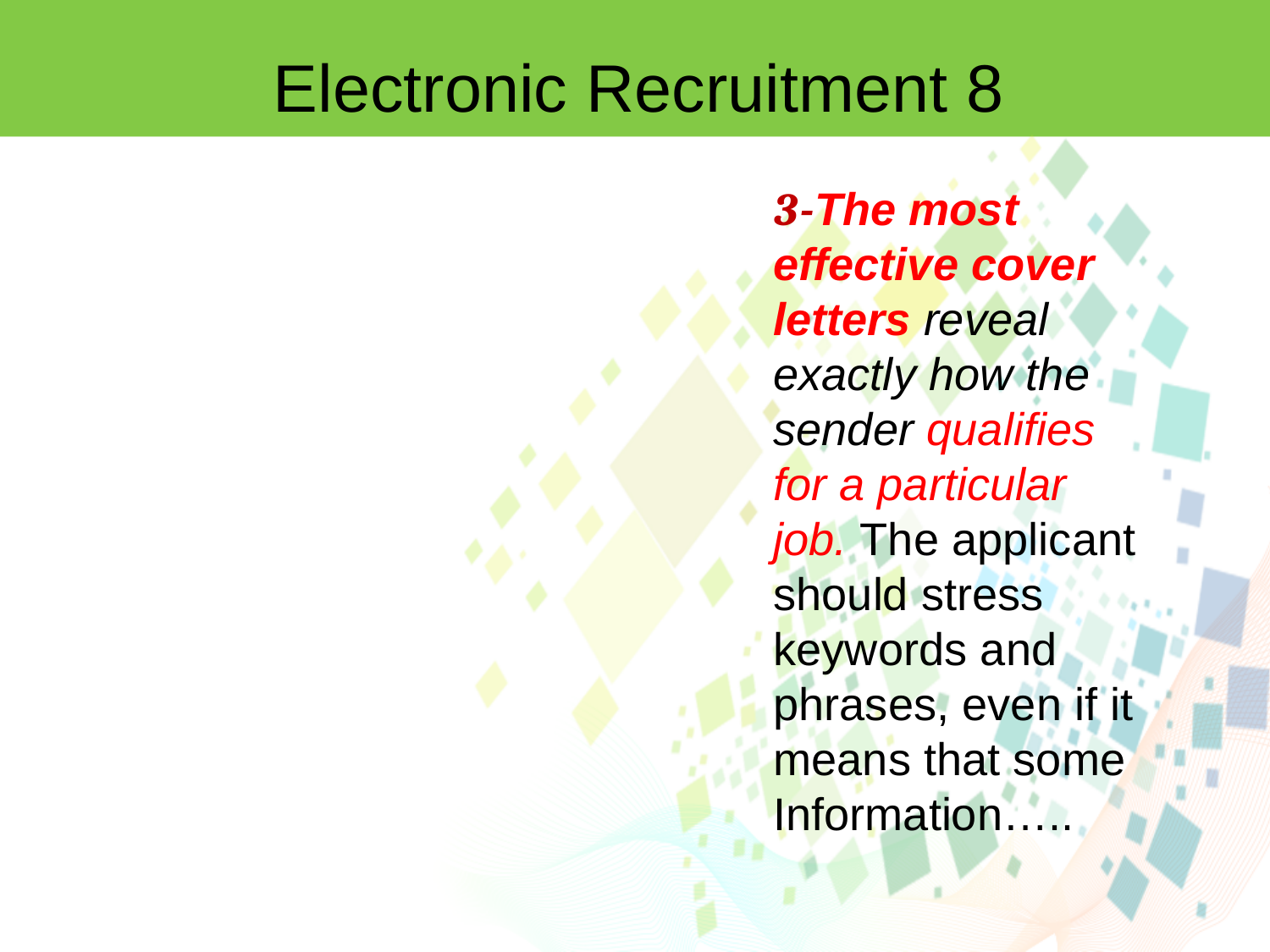

Electronic Recruitment 8
3-The most effective cover letters reveal exactly how the sender qualifies for a particular job. The applicant should stress keywords and phrases, even if it means that some
Information…..